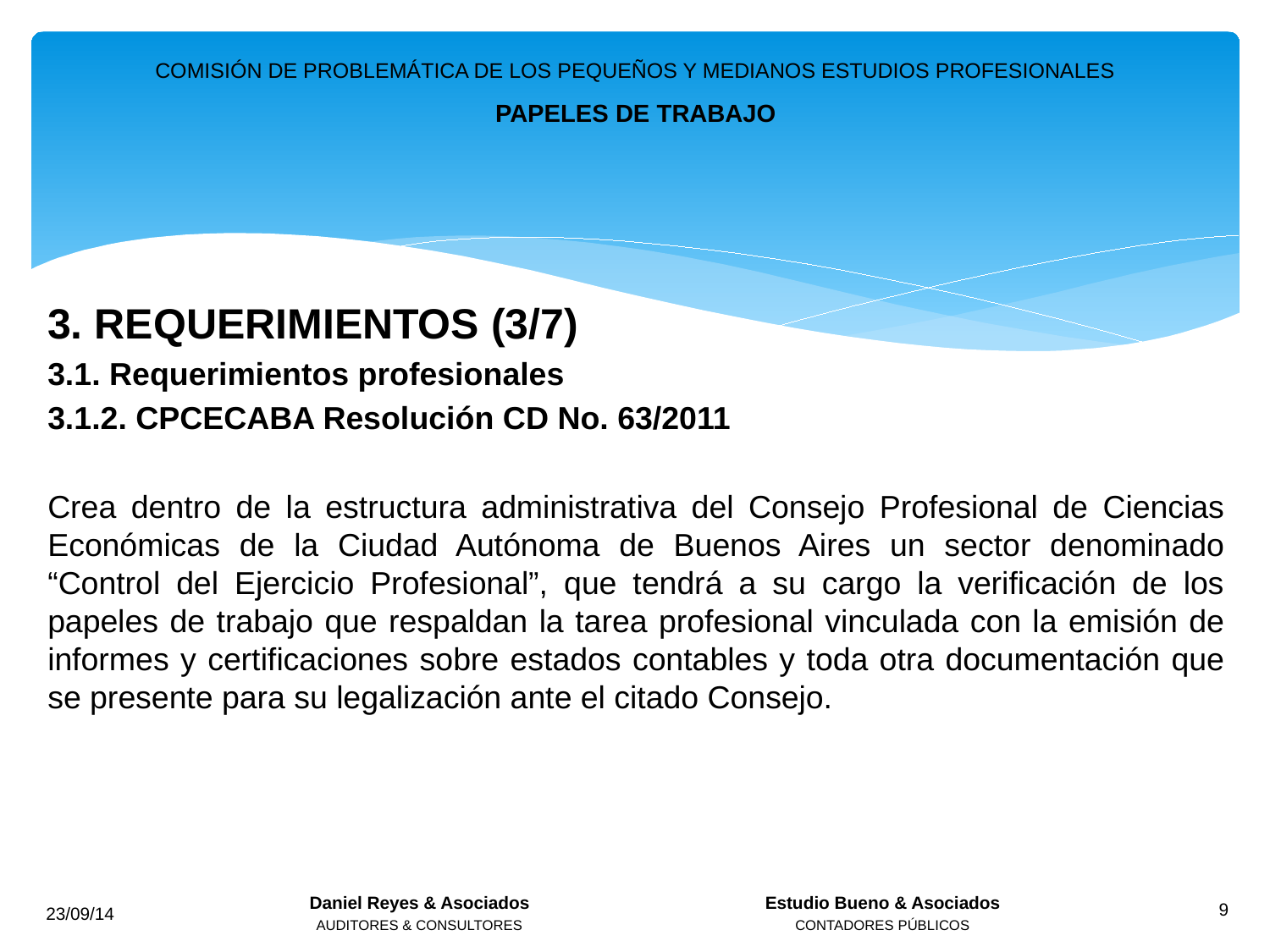

COMISIÓN DE PROBLEMÁTICA DE LOS PEQUEÑOS Y MEDIANOS ESTUDIOS PROFESIONALES
PAPELES DE TRABAJO
3. REQUERIMIENTOS (3/7)
3.1. Requerimientos profesionales
3.1.2. CPCECABA Resolución CD No. 63/2011

Crea dentro de la estructura administrativa del Consejo Profesional de Ciencias Económicas de la Ciudad Autónoma de Buenos Aires un sector denominado “Control del Ejercicio Profesional”, que tendrá a su cargo la verificación de los papeles de trabajo que respaldan la tarea profesional vinculada con la emisión de informes y certificaciones sobre estados contables y toda otra documentación que se presente para su legalización ante el citado Consejo.
Daniel Reyes & Asociados
AUDITORES & CONSULTORES
Estudio Bueno & Asociados
CONTADORES PÚBLICOS
23/09/14
9